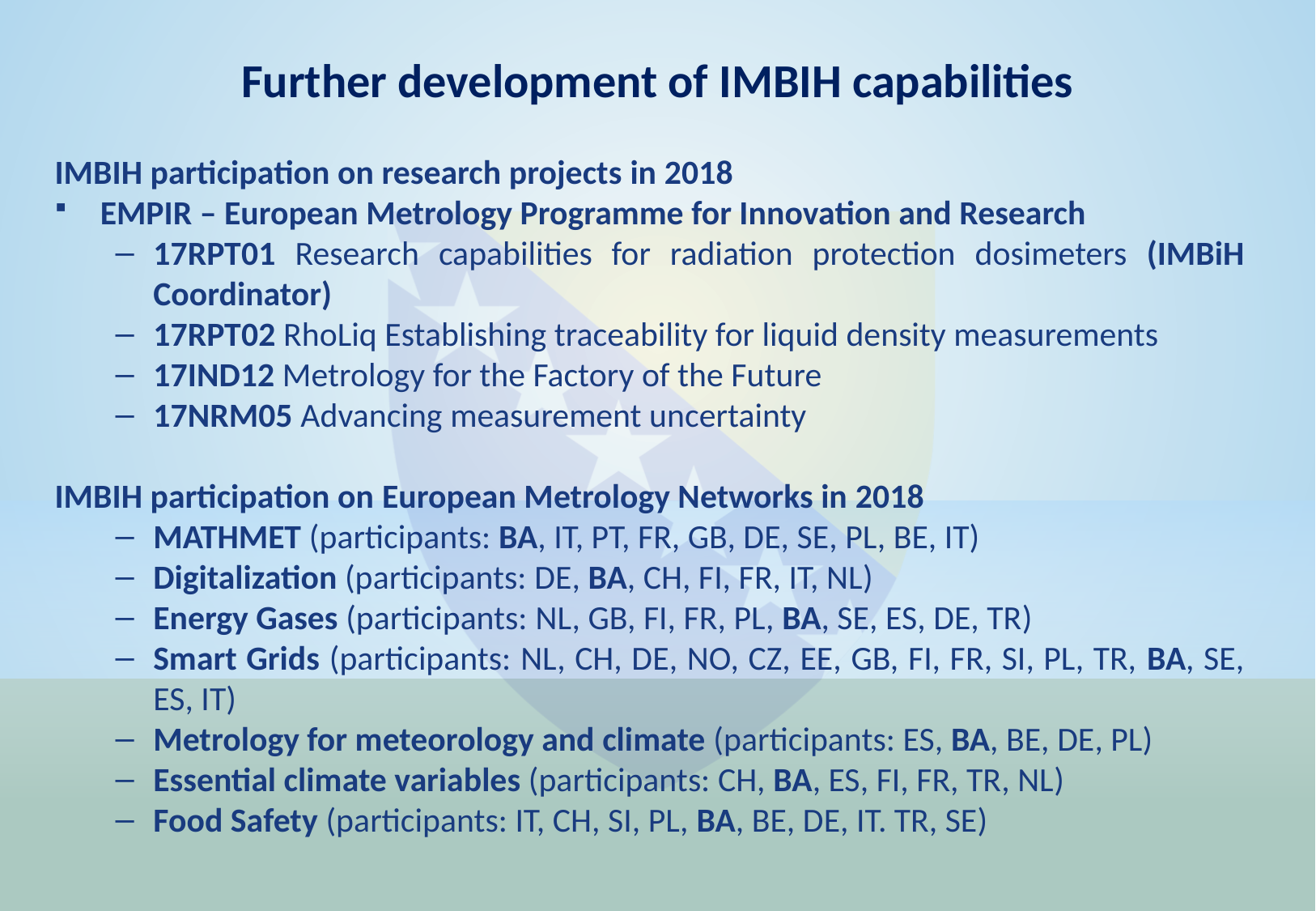

Further development of IMBIH capabilities
IMBIH participation on research projects in 2018
EMPIR – European Metrology Programme for Innovation and Research
17RPT01 Research capabilities for radiation protection dosimeters (IMBiH Coordinator)
17RPT02 RhoLiq Establishing traceability for liquid density measurements
17IND12 Metrology for the Factory of the Future
17NRM05 Advancing measurement uncertainty

IMBIH participation on European Metrology Networks in 2018
MATHMET (participants: BA, IT, PT, FR, GB, DE, SE, PL, BE, IT)
Digitalization (participants: DE, BA, CH, FI, FR, IT, NL)
Energy Gases (participants: NL, GB, FI, FR, PL, BA, SE, ES, DE, TR)
Smart Grids (participants: NL, CH, DE, NO, CZ, EE, GB, FI, FR, SI, PL, TR, BA, SE, ES, IT)
Metrology for meteorology and climate (participants: ES, BA, BE, DE, PL)
Essential climate variables (participants: CH, BA, ES, FI, FR, TR, NL)
Food Safety (participants: IT, CH, SI, PL, BA, BE, DE, IT. TR, SE)